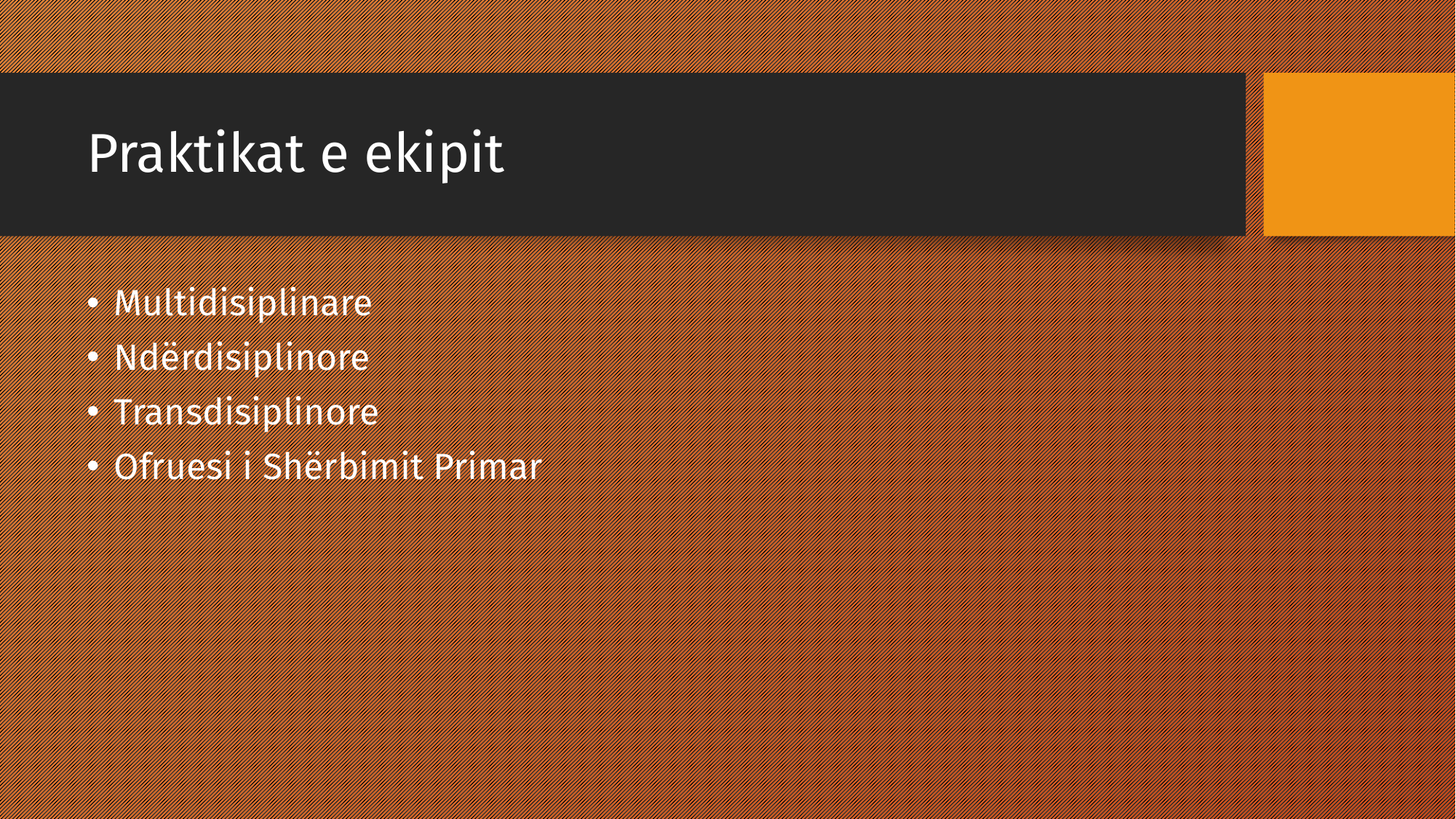

# Praktikat e ekipit
Multidisiplinare
Ndërdisiplinore
Transdisiplinore
Ofruesi i Shërbimit Primar